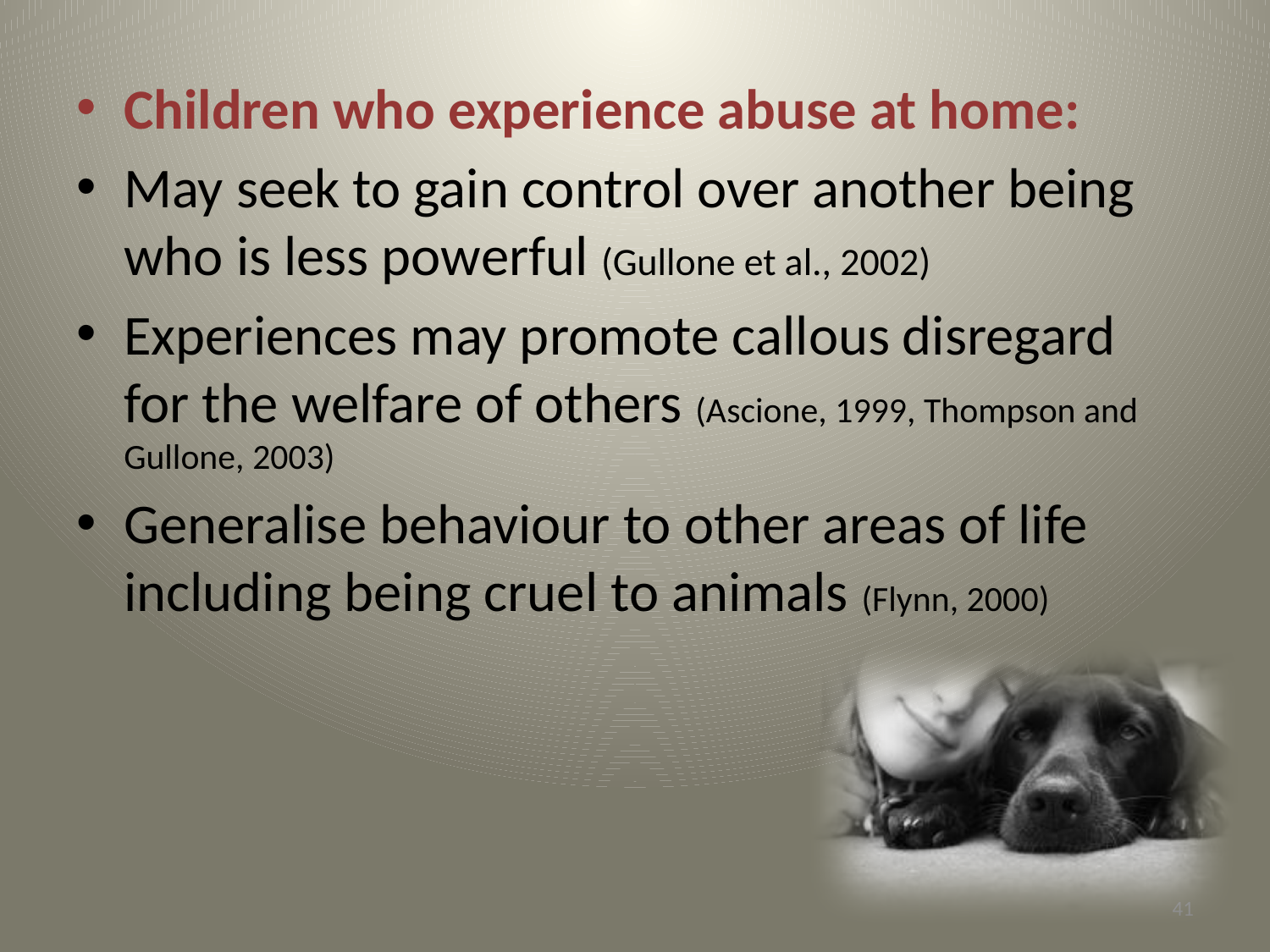

Children who experience abuse at home:
May seek to gain control over another being who is less powerful (Gullone et al., 2002)
Experiences may promote callous disregard for the welfare of others (Ascione, 1999, Thompson and Gullone, 2003)
Generalise behaviour to other areas of life including being cruel to animals (Flynn, 2000)

41